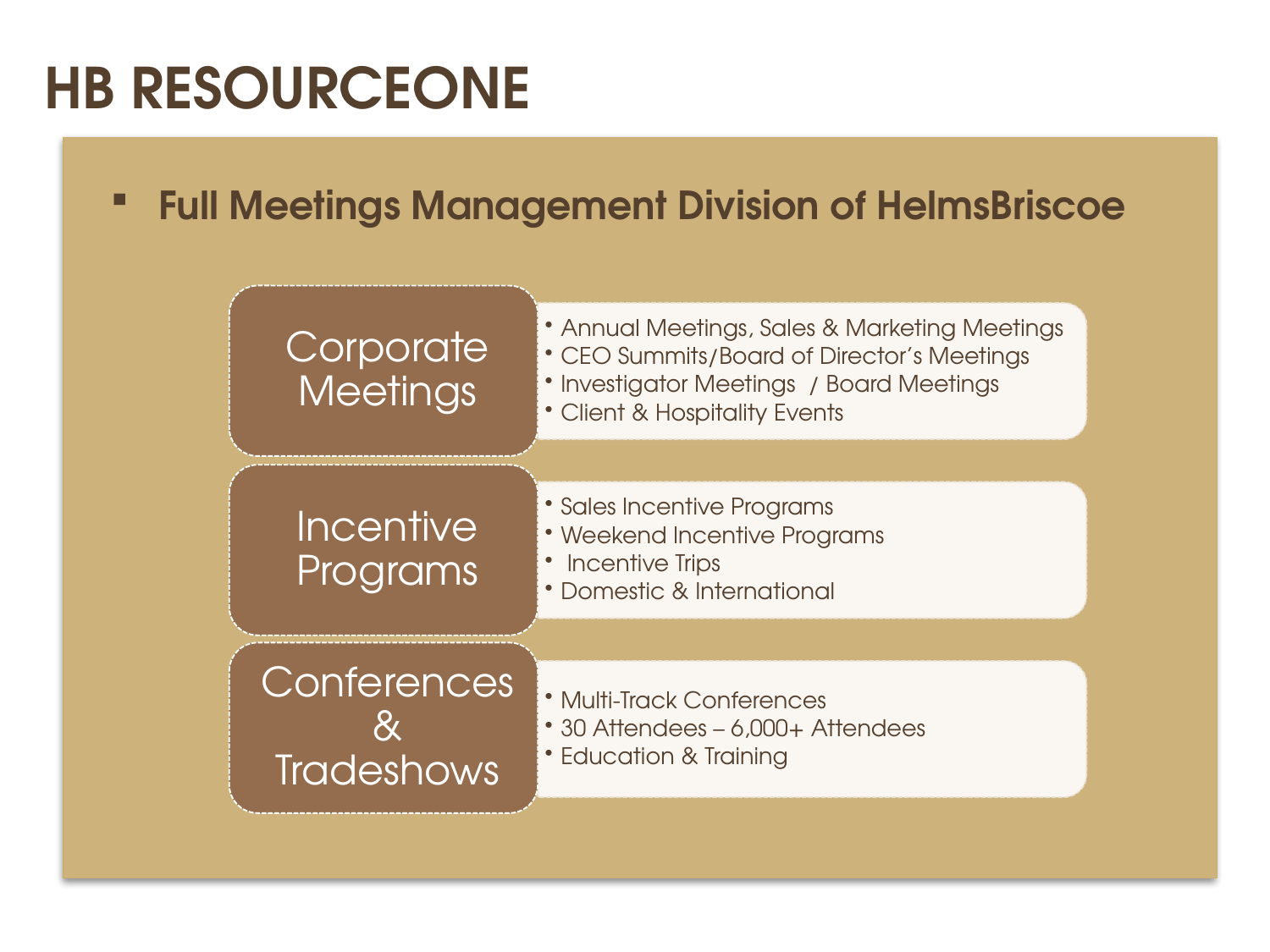

HB RESOURCEONE

Full Meetings Management Division of HelmsBriscoe
Annual Meetings, Sales & Marketing Meetings
CEO Summits/Board of Director’s Meetings
Investigator Meetings  / Board Meetings
Client & Hospitality Events
Corporate Meetings
Sales Incentive Programs
Weekend Incentive Programs
 Incentive Trips
Domestic & International
Incentive Programs
Multi-Track Conferences
30 Attendees – 6,000+ Attendees
Education & Training
Conferences & Tradeshows